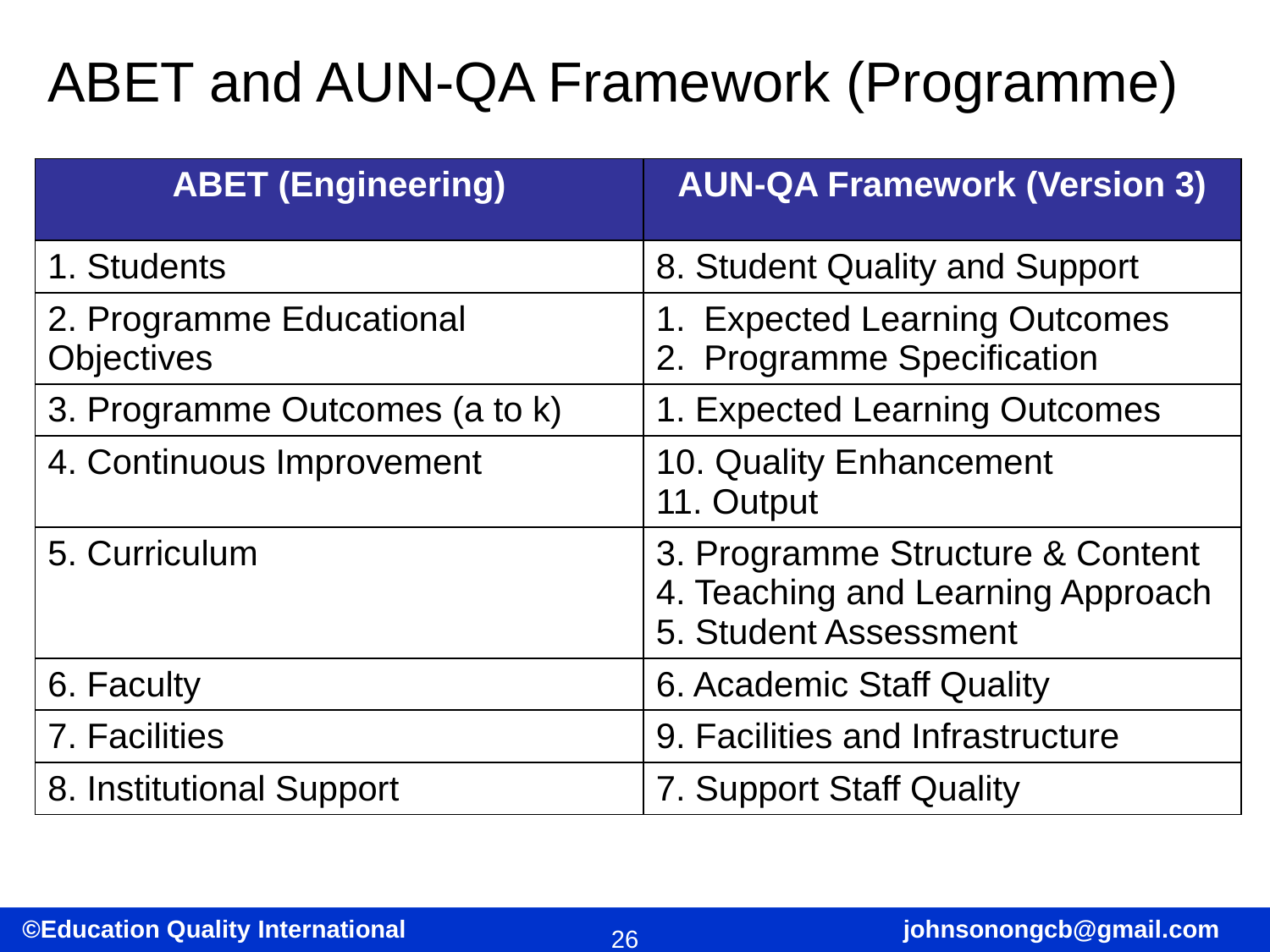

# ABET and AUN-QA Framework (Programme)
| ABET (Engineering) | AUN-QA Framework (Version 3) |
| --- | --- |
| 1. Students | 8. Student Quality and Support |
| 2. Programme Educational Objectives | Expected Learning Outcomes Programme Specification |
| 3. Programme Outcomes (a to k) | 1. Expected Learning Outcomes |
| 4. Continuous Improvement | 10. Quality Enhancement 11. Output |
| 5. Curriculum | 3. Programme Structure & Content 4. Teaching and Learning Approach 5. Student Assessment |
| 6. Faculty | 6. Academic Staff Quality |
| 7. Facilities | 9. Facilities and Infrastructure |
| 8. Institutional Support | 7. Support Staff Quality |
26